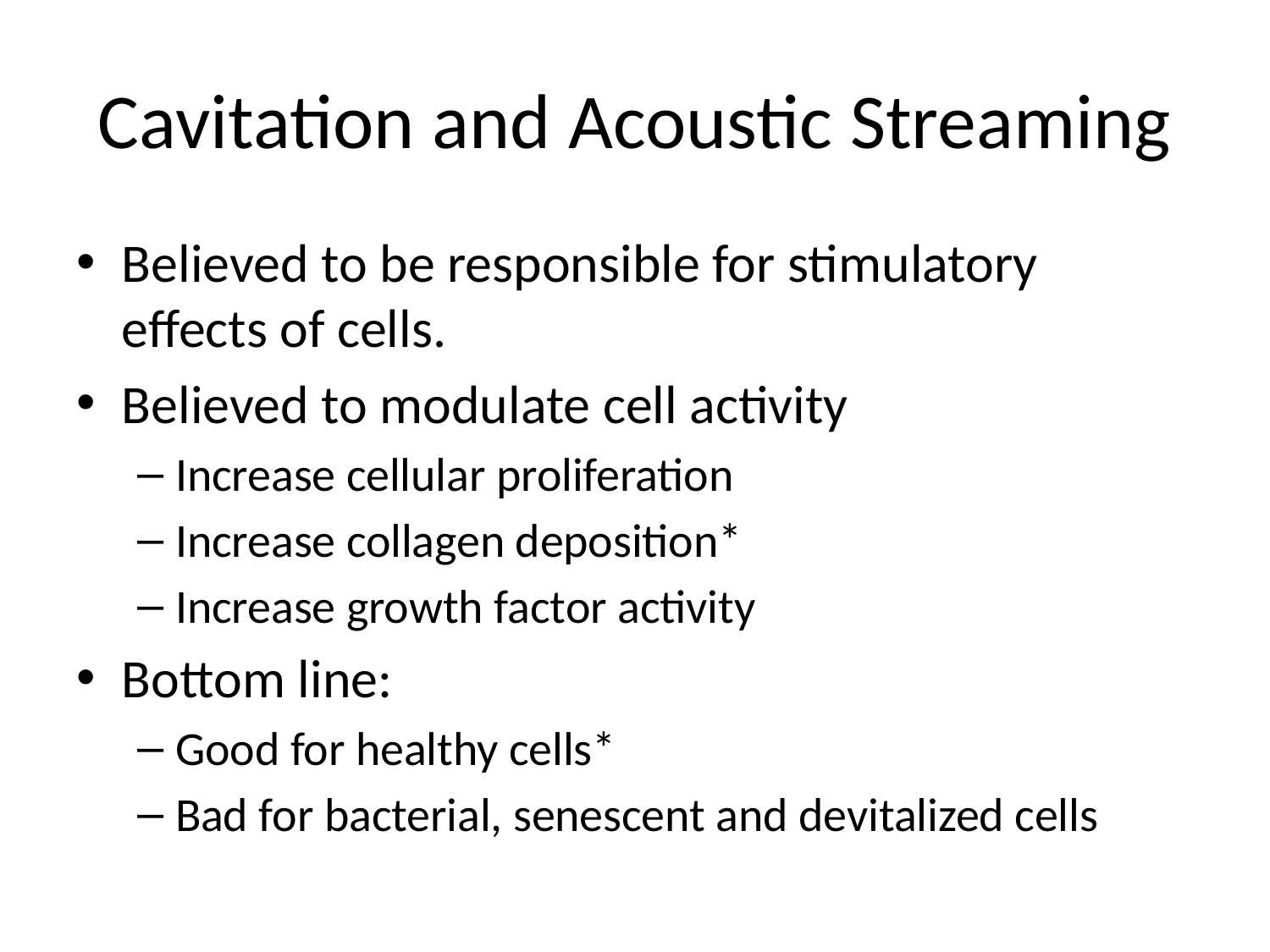

# Cavitation and Acoustic Streaming
Believed to be responsible for stimulatory effects of cells.
Believed to modulate cell activity
Increase cellular proliferation
Increase collagen deposition*
Increase growth factor activity
Bottom line:
Good for healthy cells*
Bad for bacterial, senescent and devitalized cells